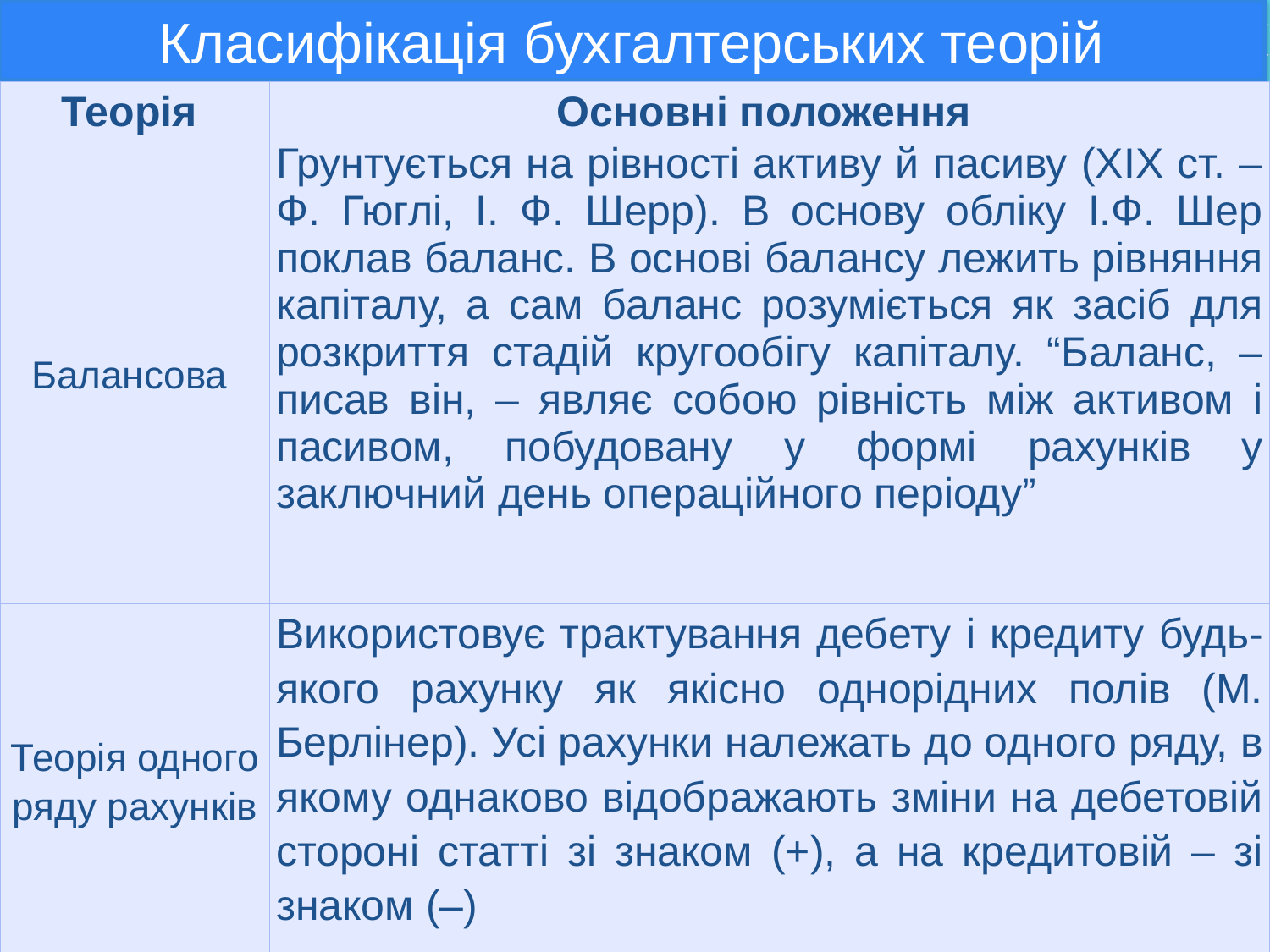

Класифікація бухгалтерських теорій
| Теорія | Основні положення |
| --- | --- |
| Балансова | Грунтується на рівності активу й пасиву (ХІХ ст. – Ф. Гюглі, І. Ф. Шерр). В основу обліку І.Ф. Шер поклав баланс. В основі балансу лежить рівняння капіталу, а сам баланс розуміється як засіб для розкриття стадій кругообігу капіталу. “Баланс, – писав він, – являє собою рівність між активом і пасивом, побудовану у формі рахунків у заключний день операційного періоду” |
| Теорія одного ряду рахунків | Використовує трактування дебету і кредиту будь-якого рахунку як якісно однорідних полів (М. Берлінер). Усі рахунки належать до одного ряду, в якому однаково відображають зміни на дебетовій стороні статті зі знаком (+), а на кредитовій – зі знаком (–) |